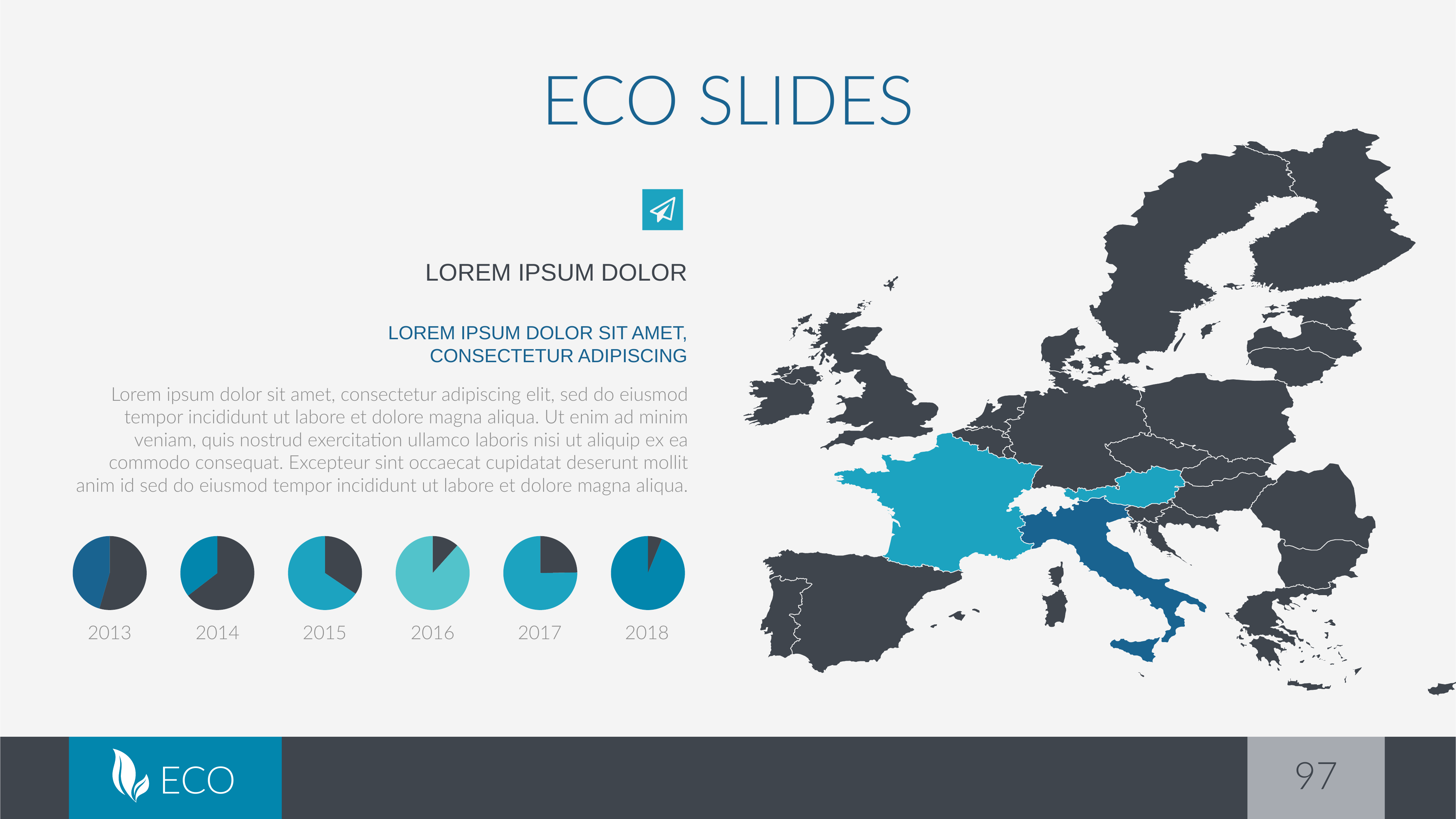

# ECO SLIDES

Lorem ipsum dolor
Lorem ipsum dolor sit amet, consectetur adipiscing
Lorem ipsum dolor sit amet, consectetur adipiscing elit, sed do eiusmod tempor incididunt ut labore et dolore magna aliqua. Ut enim ad minim veniam, quis nostrud exercitation ullamco laboris nisi ut aliquip ex ea commodo consequat. Excepteur sint occaecat cupidatat deserunt mollit anim id sed do eiusmod tempor incididunt ut labore et dolore magna aliqua.

### Chart:

| Category | Region 1 |
|---|---|
| April | 91.0 |
| May | 76.0 |

### Chart:

| Category | Region 1 |
|---|---|
| April | 91.0 |
| May | 50.0 |

### Chart:

| Category | Region 1 |
|---|---|
| April | 40.0 |
| May | 76.0 |

### Chart:

| Category | Region 1 |
|---|---|
| April | 10.0 |
| May | 76.0 |

### Chart:

| Category | Region 1 |
|---|---|
| April | 25.0 |
| May | 76.0 |

### Chart:

| Category | Region 1 |
|---|---|
| April | 5.0 |
| May | 76.0 |
2013
2014
2015
2016
2017
2018
97